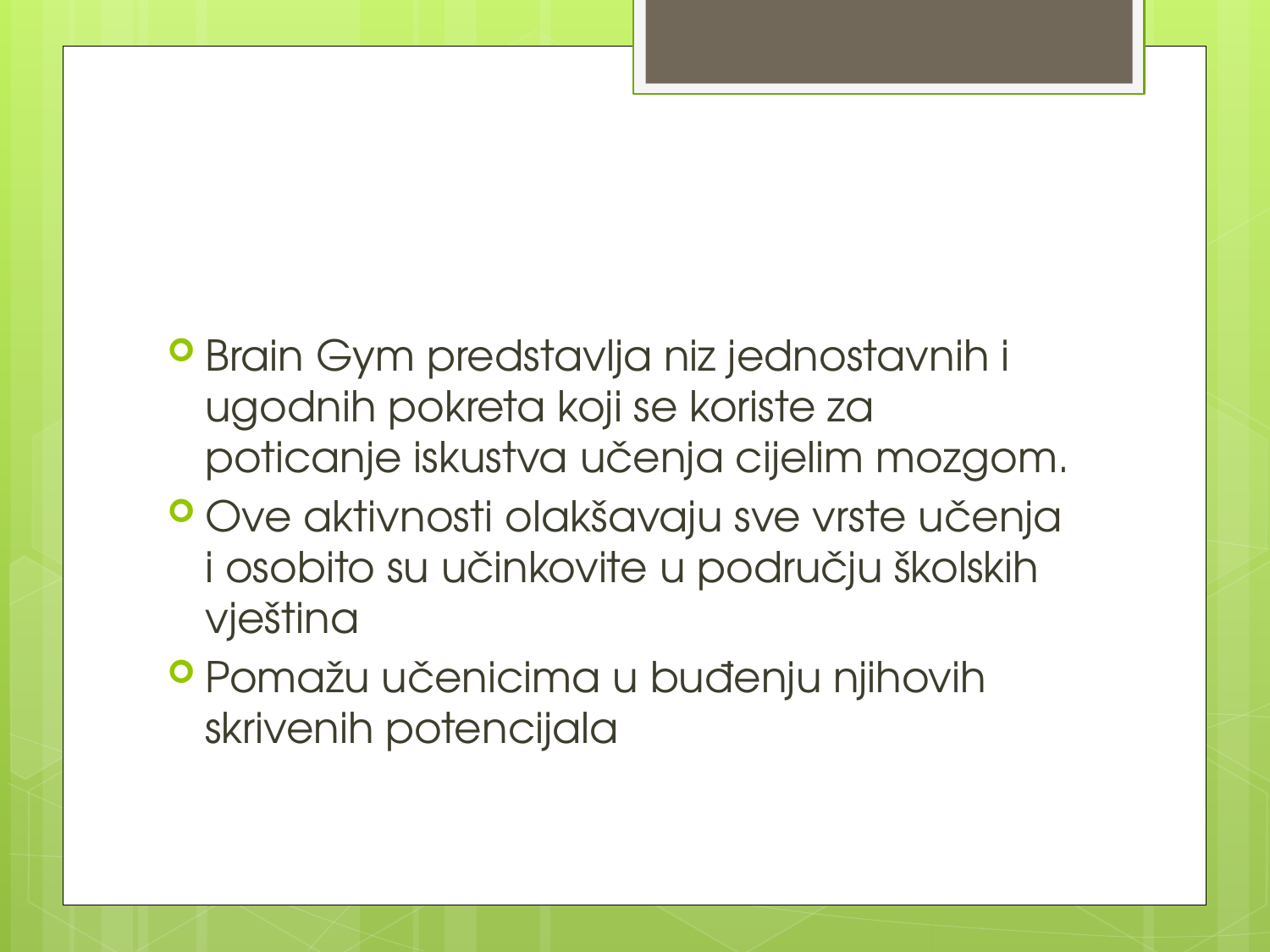

#
Brain Gym predstavlja niz jednostavnih i ugodnih pokreta koji se koriste za poticanje iskustva učenja cijelim mozgom.
Ove aktivnosti olakšavaju sve vrste učenja i osobito su učinkovite u području školskih vještina
Pomažu učenicima u buđenju njihovih skrivenih potencijala